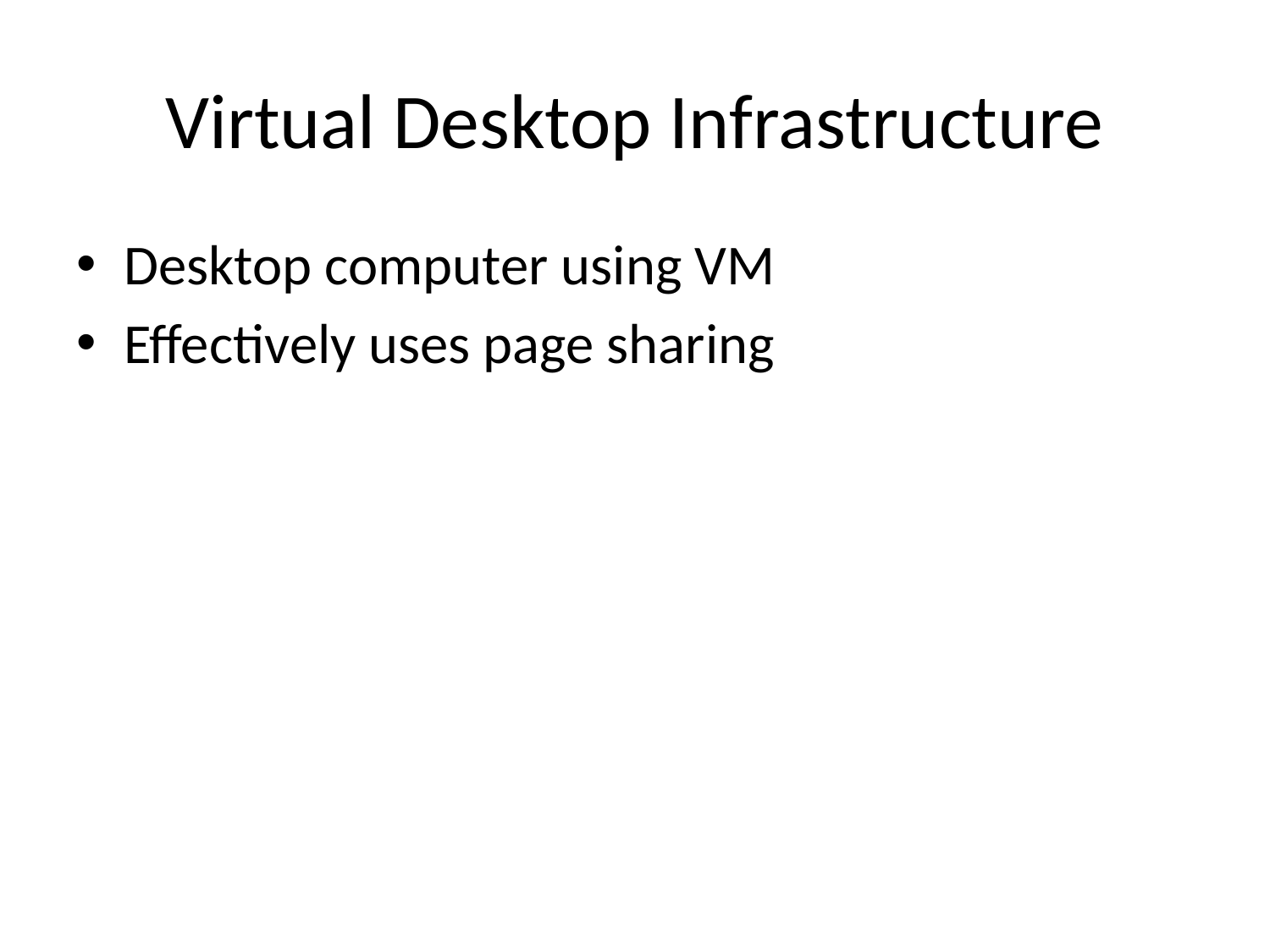

# Virtual Desktop Infrastructure
Desktop computer using VM
Effectively uses page sharing